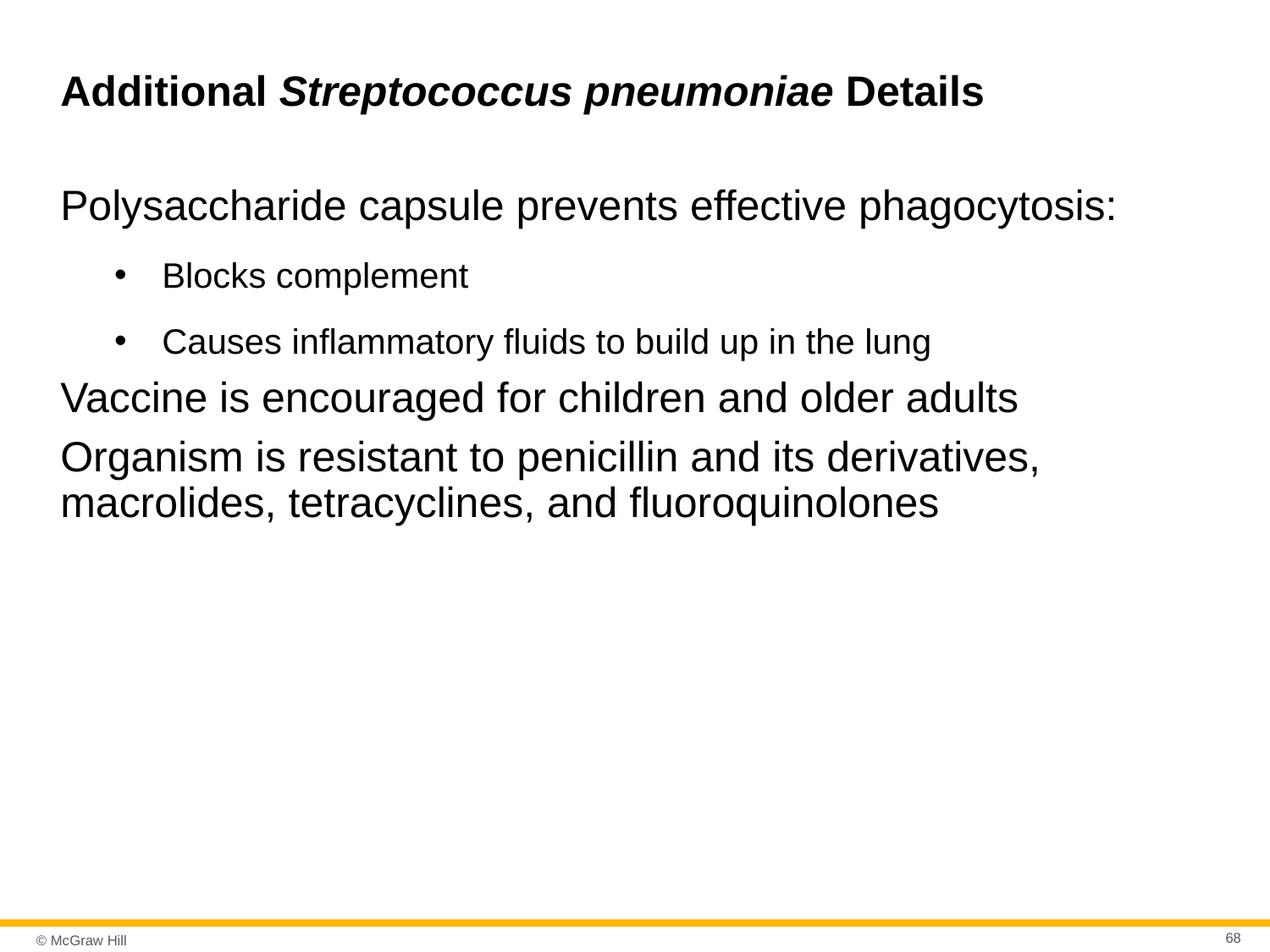

# Additional Streptococcus pneumoniae Details
Polysaccharide capsule prevents effective phagocytosis:
Blocks complement
Causes inflammatory fluids to build up in the lung
Vaccine is encouraged for children and older adults
Organism is resistant to penicillin and its derivatives, macrolides, tetracyclines, and fluoroquinolones